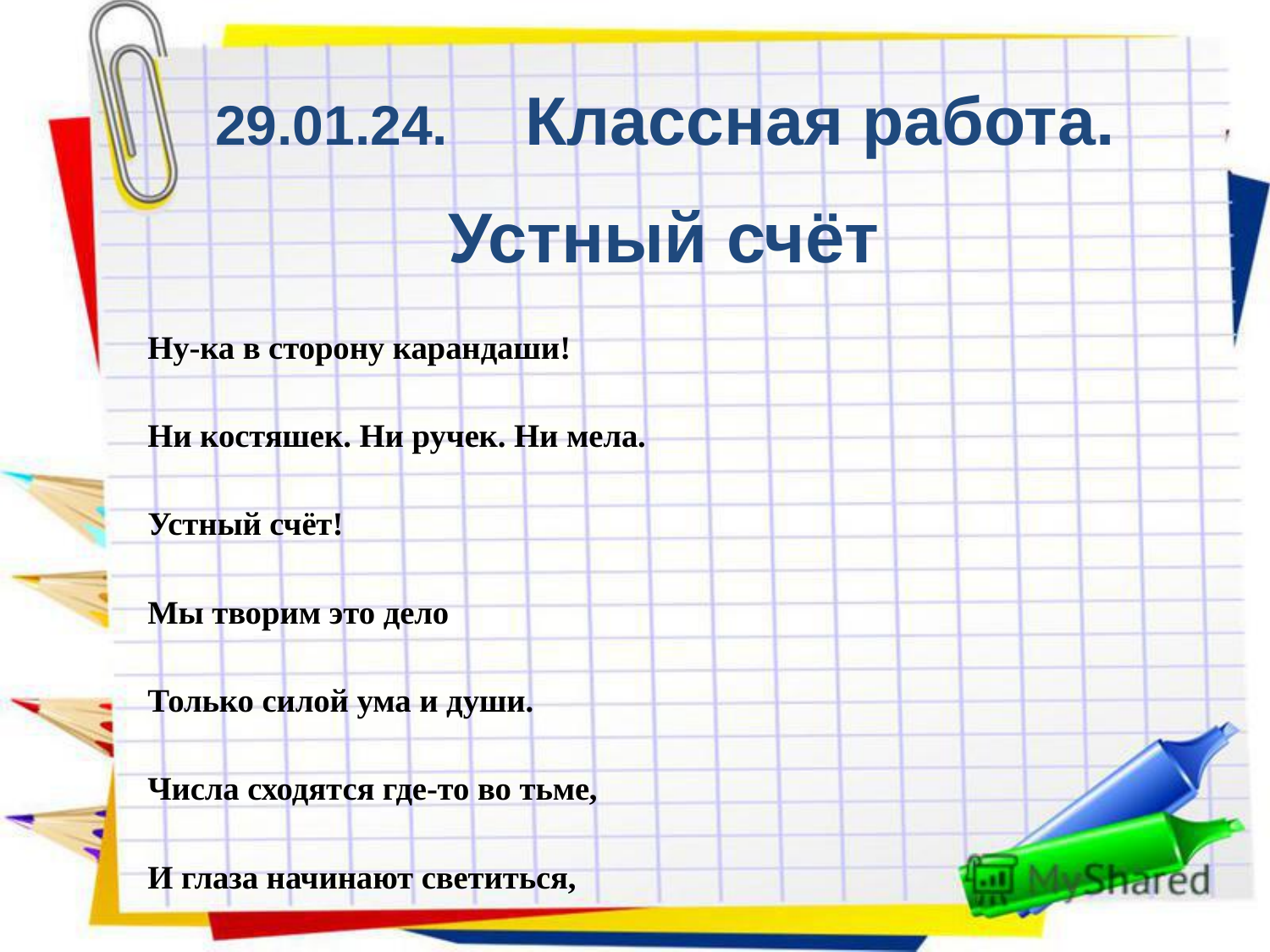

# 29.01.24.     Классная работа.
Устный счёт
Ну-ка в сторону карандаши!
Ни костяшек. Ни ручек. Ни мела.
Устный счёт!
Мы творим это дело
Только силой ума и души.
Числа сходятся где-то во тьме,
И глаза начинают светиться,
И кругом только умные лица,
Потому что считаем в уме.
                                   Валентин Берестов